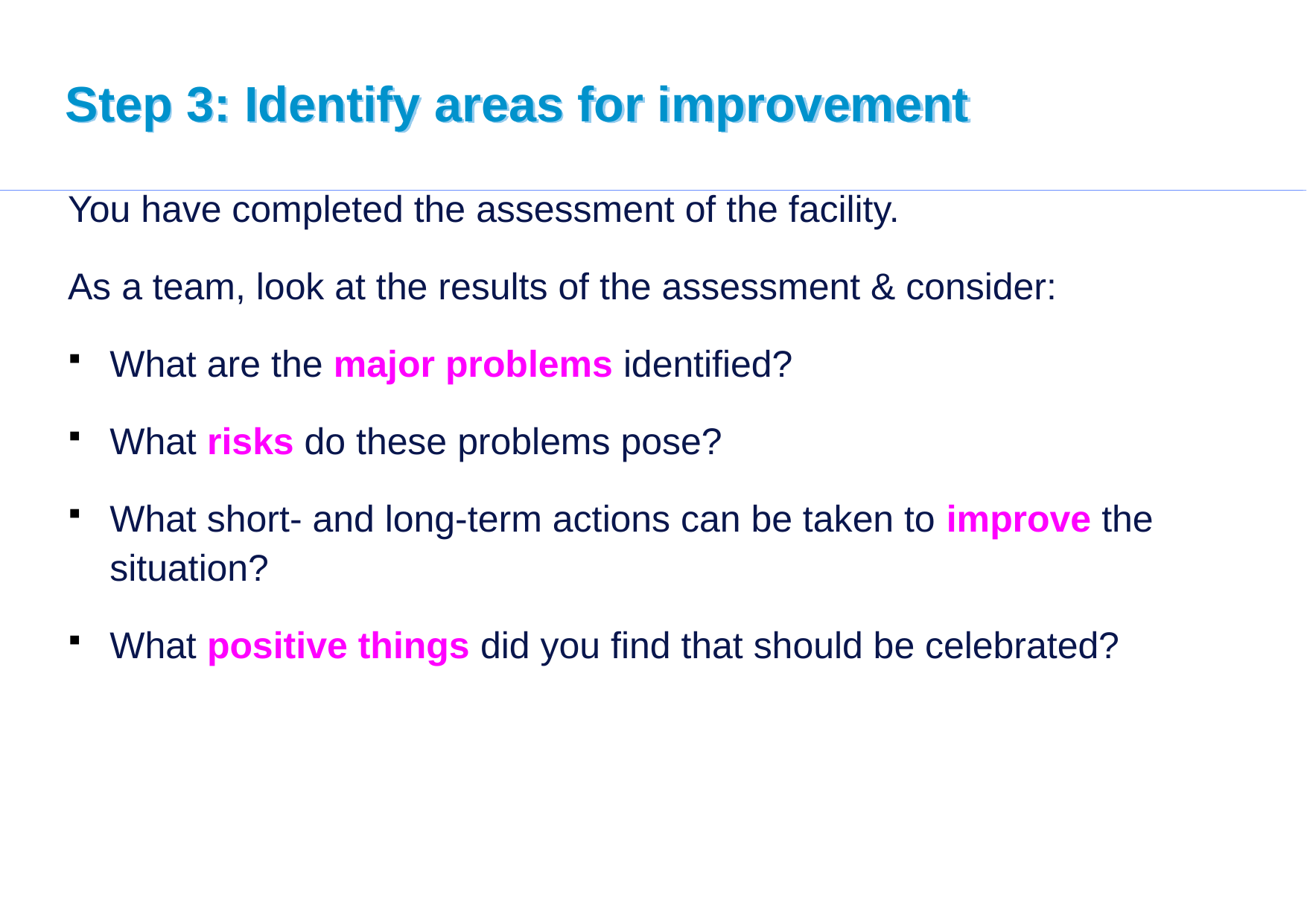

Step 3: Identify areas for improvement
You have completed the assessment of the facility.
As a team, look at the results of the assessment & consider:
What are the major problems identified?
What risks do these problems pose?
What short- and long-term actions can be taken to improve the situation?
What positive things did you find that should be celebrated?